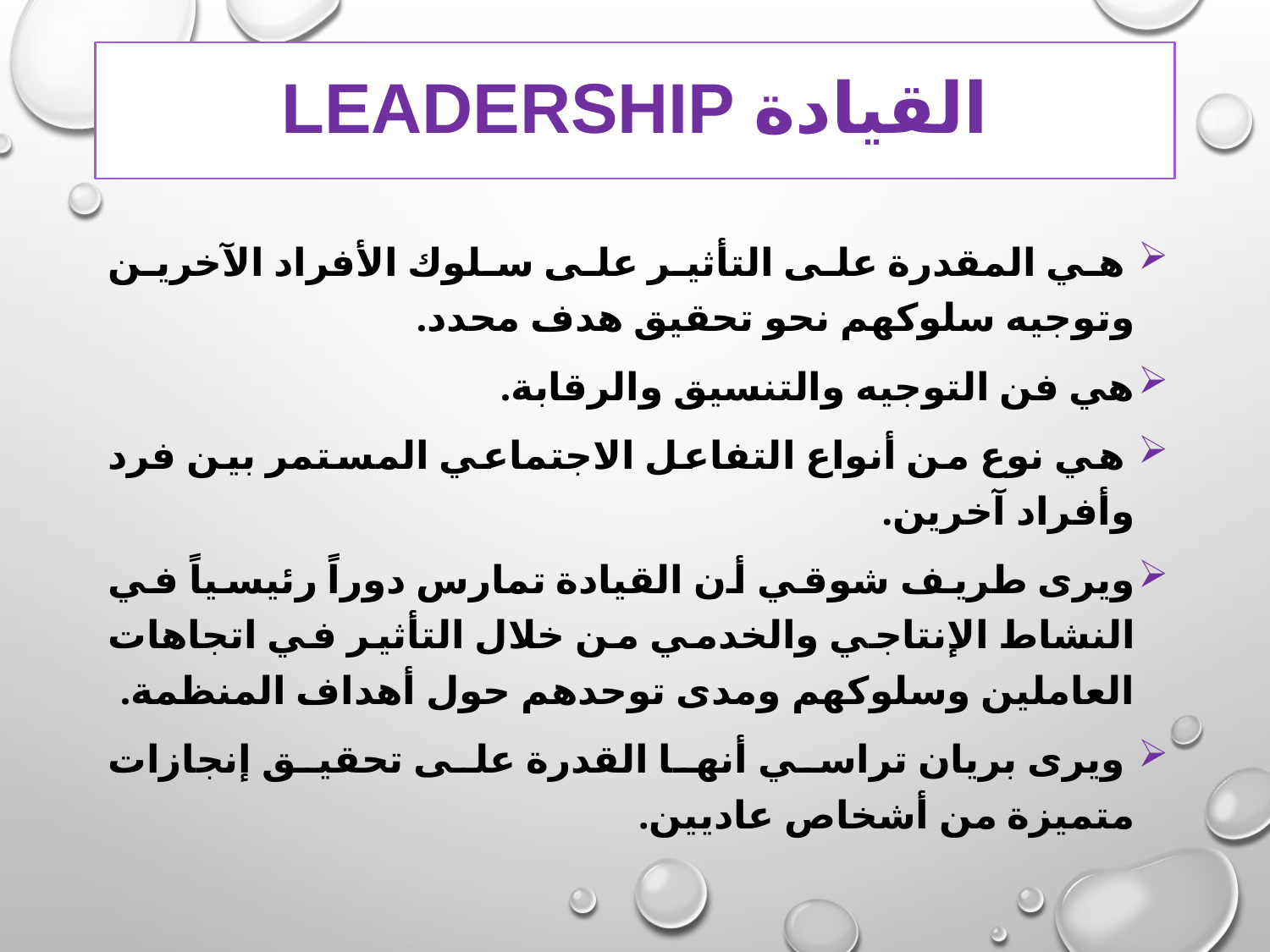

# القيادة leadership
 هي المقدرة على التأثير على سلوك الأفراد الآخرين وتوجيه سلوكهم نحو تحقيق هدف محدد.
هي فن التوجيه والتنسيق والرقابة.
 هي نوع من أنواع التفاعل الاجتماعي المستمر بين فرد وأفراد آخرين.
ويرى طريف شوقي أن القيادة تمارس دوراً رئيسياً في النشاط الإنتاجي والخدمي من خلال التأثير في اتجاهات العاملين وسلوكهم ومدى توحدهم حول أهداف المنظمة.
 ويرى بريان تراسي أنها القدرة على تحقيق إنجازات متميزة من أشخاص عاديين.